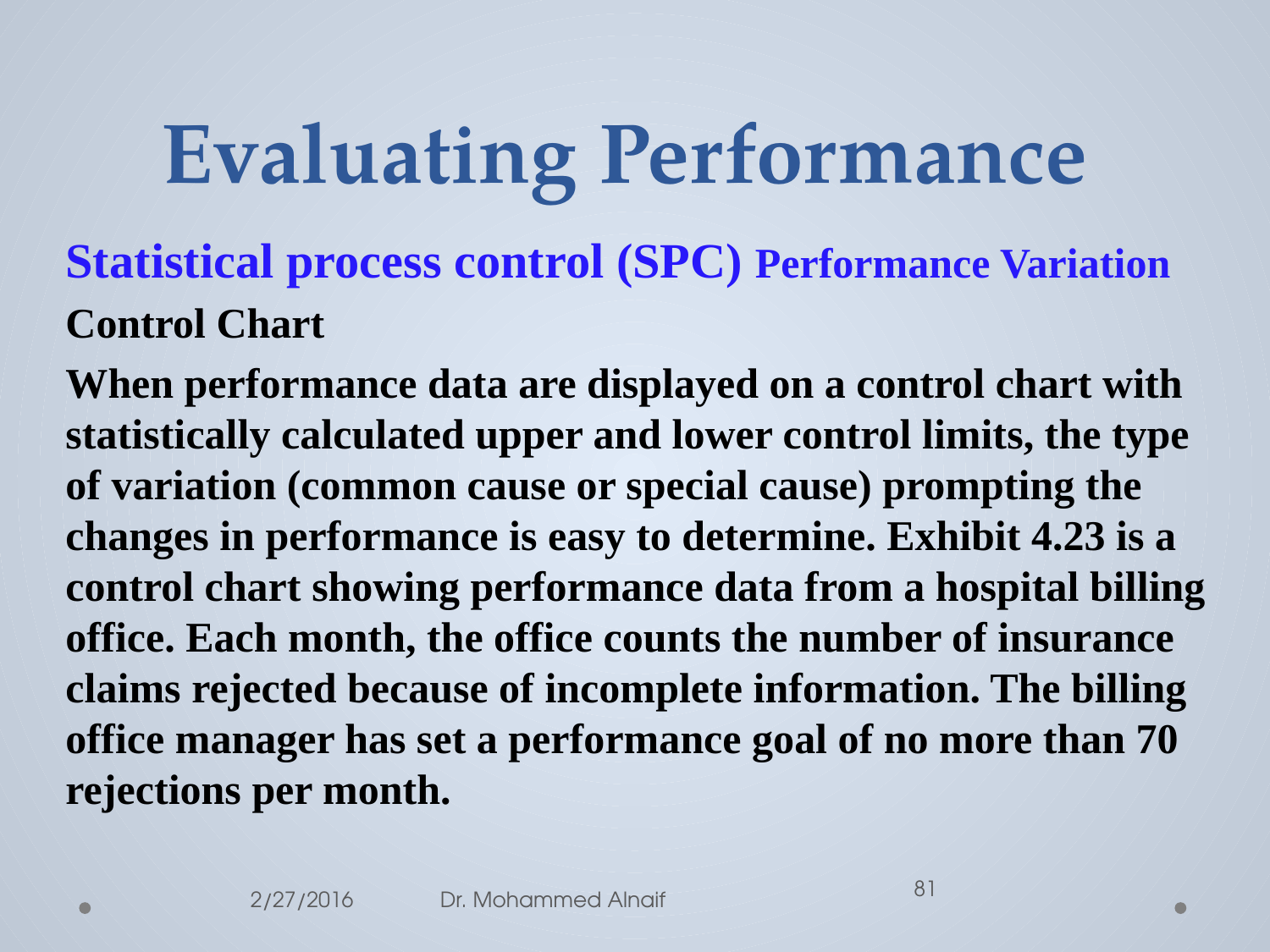

# Evaluating Performance
Statistical process control (SPC) Performance Variation
Control Chart
When performance data are displayed on a control chart with statistically calculated upper and lower control limits, the type of variation (common cause or special cause) prompting the changes in performance is easy to determine. Exhibit 4.23 is a control chart showing performance data from a hospital billing office. Each month, the office counts the number of insurance claims rejected because of incomplete information. The billing office manager has set a performance goal of no more than 70 rejections per month.
81
2/27/2016
Dr. Mohammed Alnaif